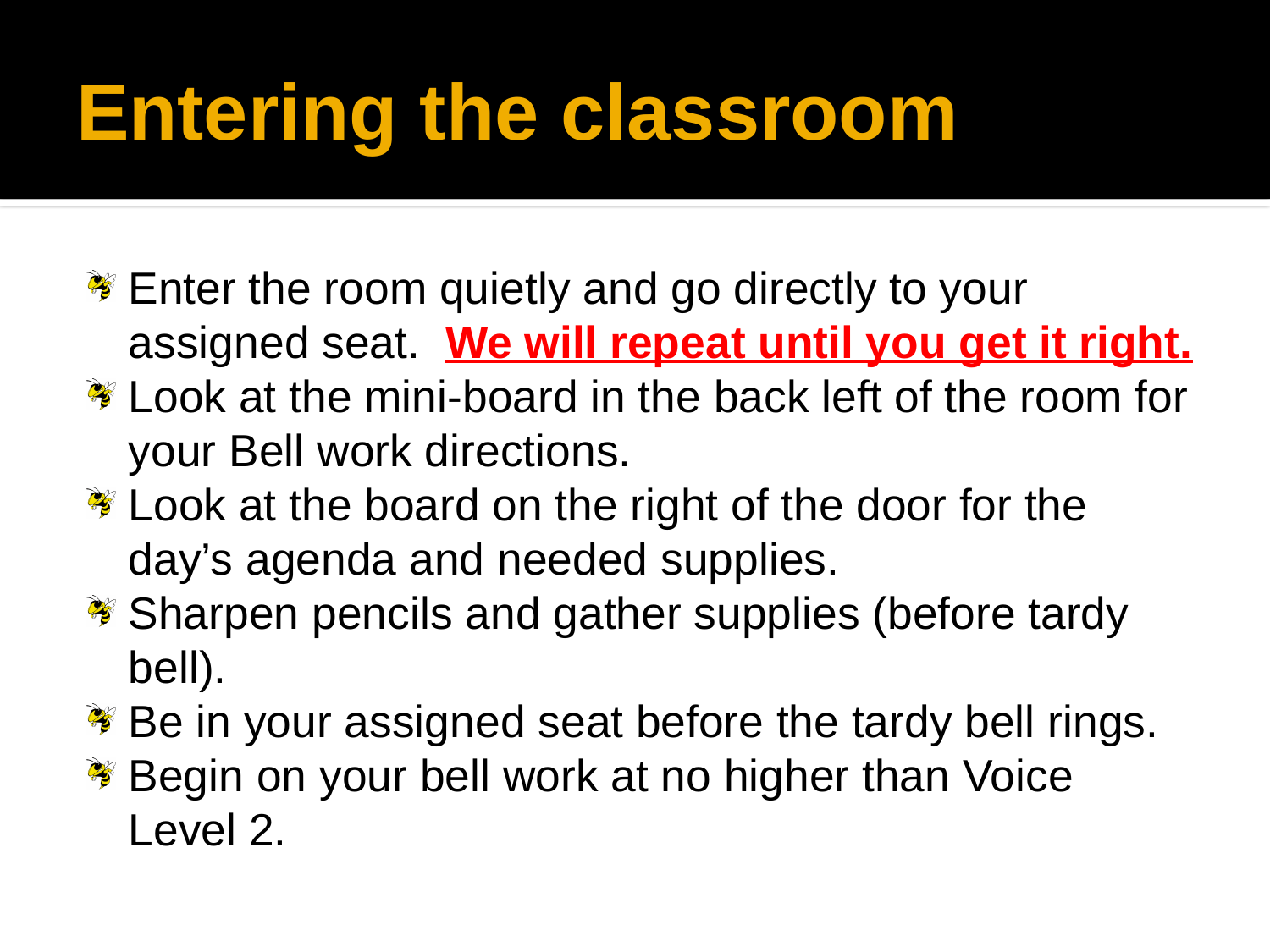

# Entering the classroom
Enter the room quietly and go directly to your assigned seat.  We will repeat until you get it right.
Look at the mini-board in the back left of the room for your Bell work directions.
Look at the board on the right of the door for the day’s agenda and needed supplies.
Sharpen pencils and gather supplies (before tardy bell).
Be in your assigned seat before the tardy bell rings.
Begin on your bell work at no higher than Voice Level 2.